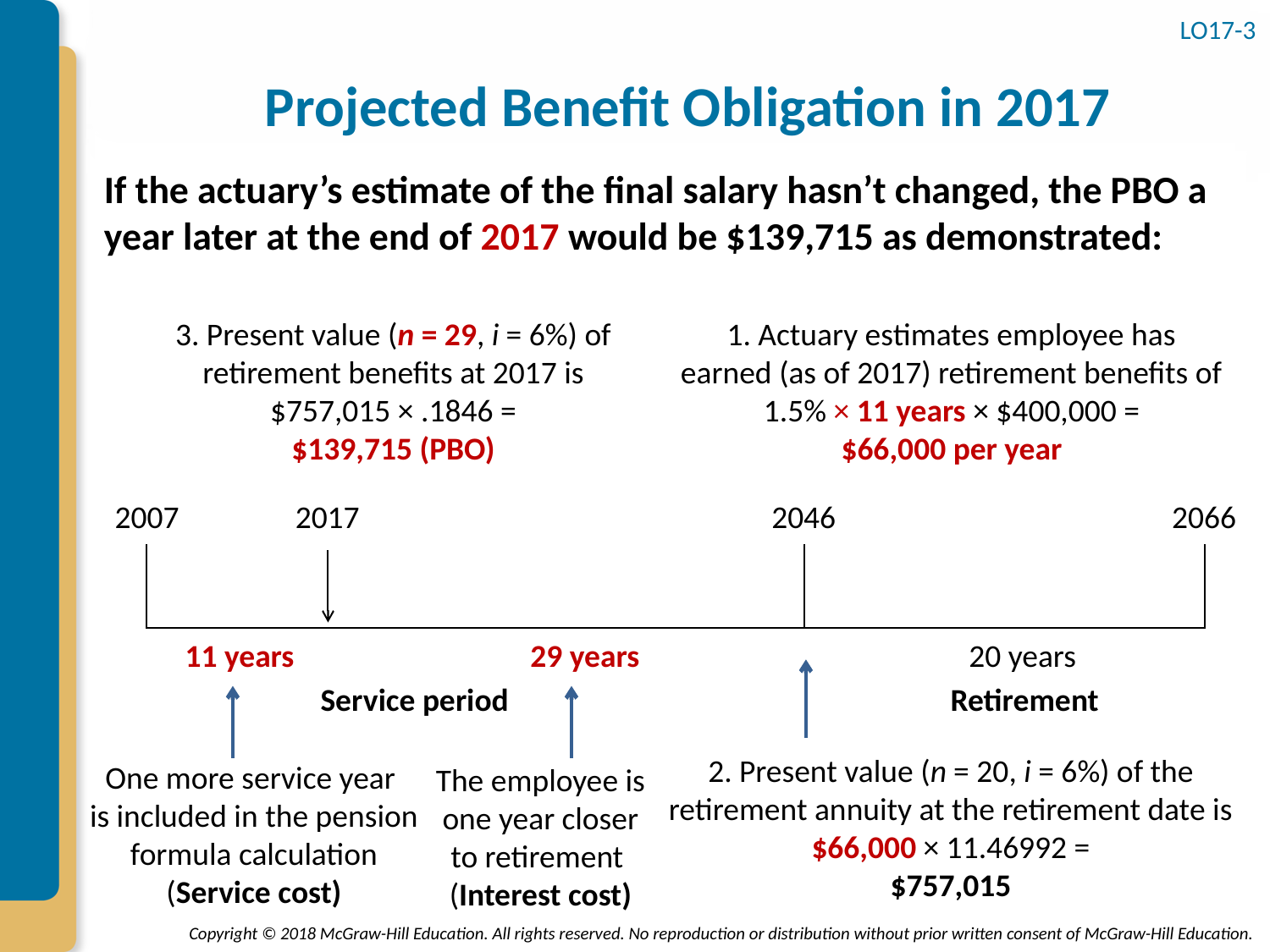

# Projected Benefit Obligation in 2017
LO17-3
If the actuary’s estimate of the final salary hasn’t changed, the PBO a year later at the end of 2017 would be $139,715 as demonstrated:

3. Present value (n = 29, i = 6%) of
retirement benefits at 2017 is
$757,015 × .1846 =
$139,715 (PBO)
1. Actuary estimates employee has
earned (as of 2017) retirement benefits of
1.5% × 11 years × $400,000 =
$66,000 per year
2007
2017
2046
2066
11 years
29 years
20 years
Service period
Retirement
2. Present value (n = 20, i = 6%) of the retirement annuity at the retirement date is
$66,000 × 11.46992 =
$757,015
One more service year
is included in the pension formula calculation (Service cost)
The employee is one year closer to retirement
(Interest cost)